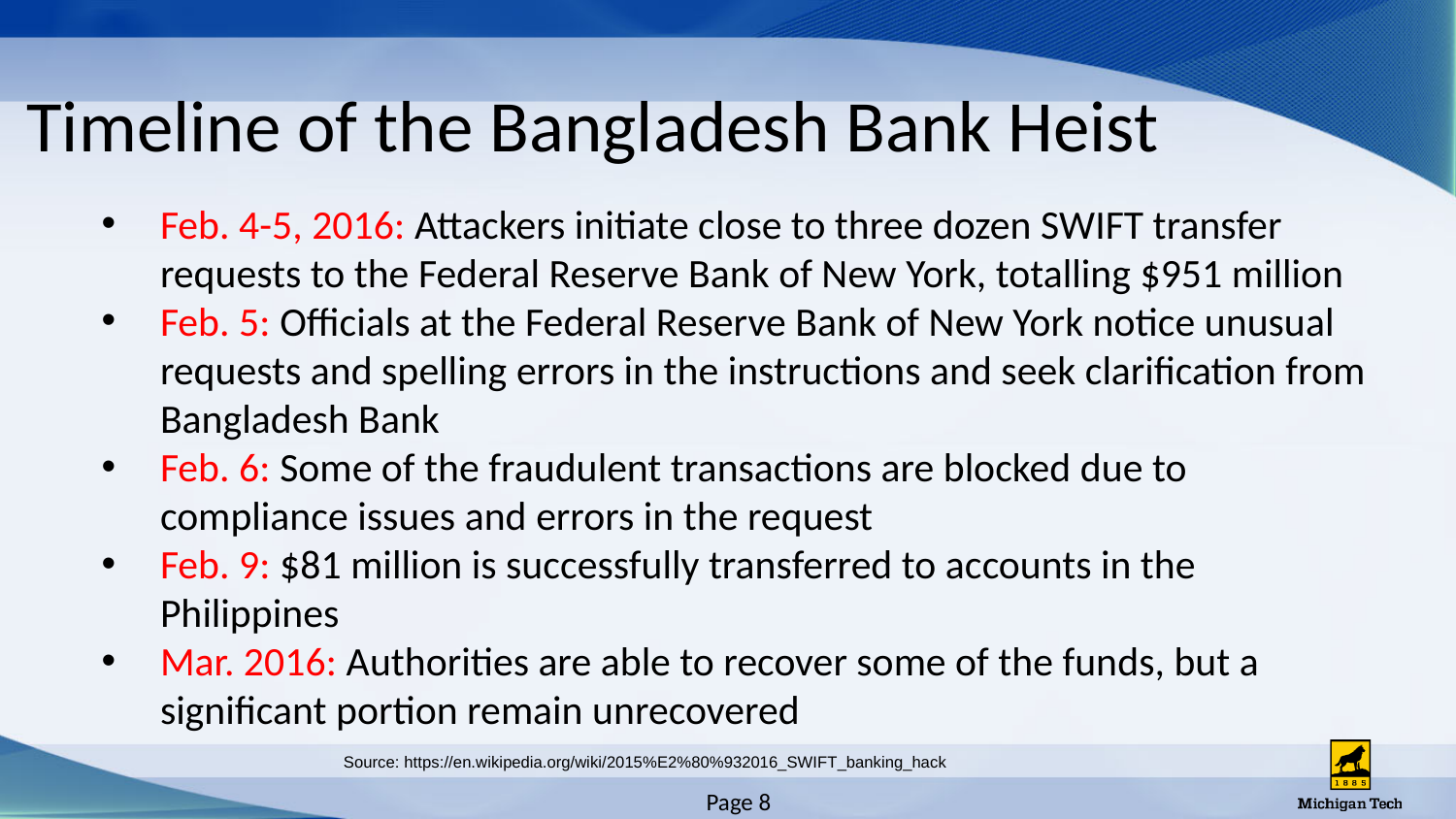

# Timeline of the Bangladesh Bank Heist
Feb. 4-5, 2016: Attackers initiate close to three dozen SWIFT transfer requests to the Federal Reserve Bank of New York, totalling $951 million
Feb. 5: Officials at the Federal Reserve Bank of New York notice unusual requests and spelling errors in the instructions and seek clarification from Bangladesh Bank
Feb. 6: Some of the fraudulent transactions are blocked due to compliance issues and errors in the request
Feb. 9: $81 million is successfully transferred to accounts in the Philippines
Mar. 2016: Authorities are able to recover some of the funds, but a significant portion remain unrecovered
Source: https://en.wikipedia.org/wiki/2015%E2%80%932016_SWIFT_banking_hack